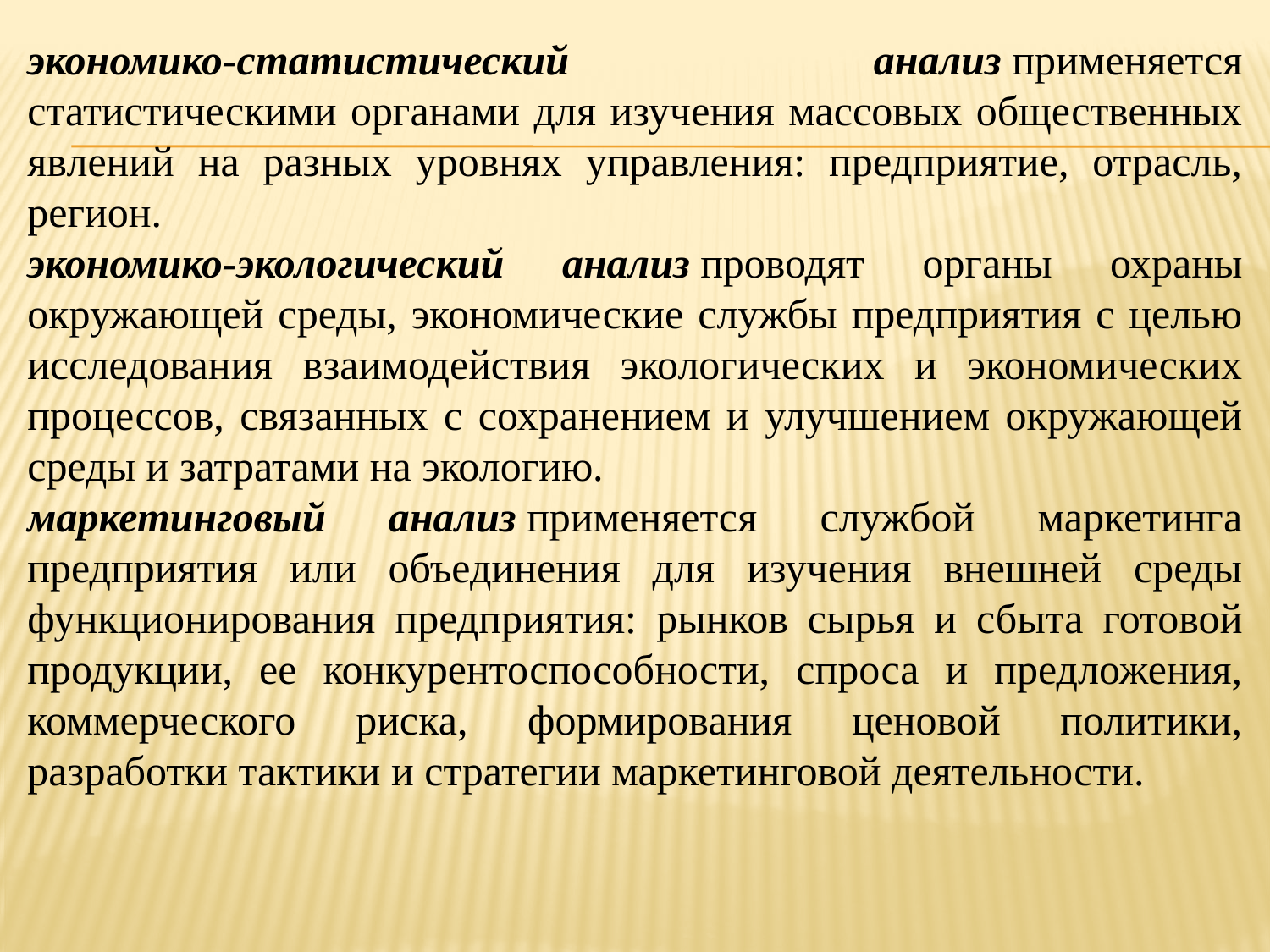

экономико-статистический анализ применяется статистическими органами для изучения массовых общественных явлений на разных уровнях управления: предприятие, отрасль, регион.
экономико-экологический анализ проводят органы охраны окружающей среды, экономические службы предприятия с целью исследования взаимодействия экологических и экономических процессов, связанных с сохранением и улучшением окружающей среды и затратами на экологию.
маркетинговый анализ применяется службой маркетинга предприятия или объединения для изучения внешней среды функционирования предприятия: рынков сырья и сбыта готовой продукции, ее конкурентоспособности, спроса и предложения, коммерческого риска, формирования ценовой политики, разработки тактики и стратегии маркетинговой деятельности.